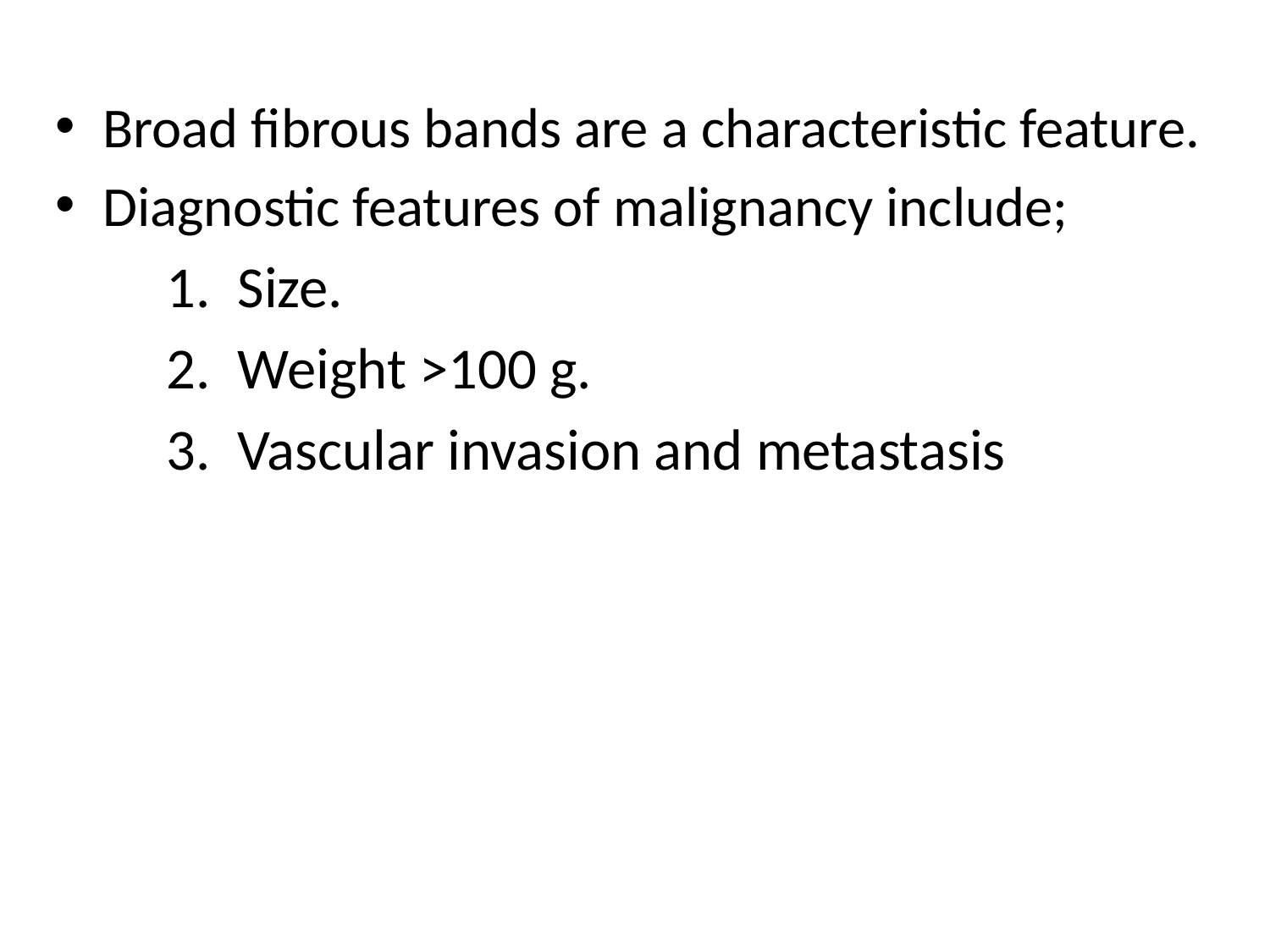

Broad fibrous bands are a characteristic feature.
Diagnostic features of malignancy include;
Size.
Weight >100 g.
Vascular invasion and metastasis